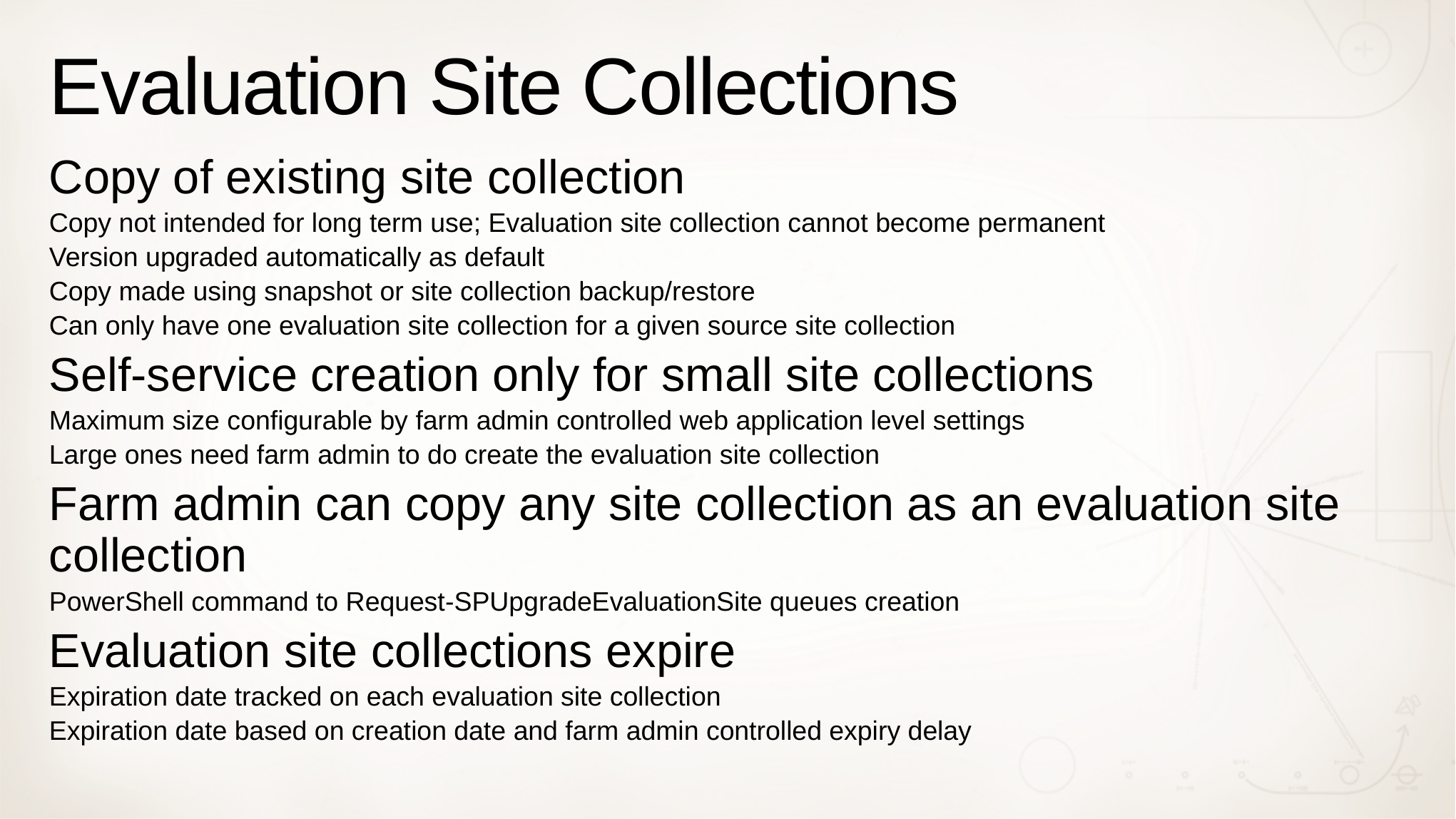

# Evaluation Site Collections
Copy of existing site collection
Copy not intended for long term use; Evaluation site collection cannot become permanent
Version upgraded automatically as default
Copy made using snapshot or site collection backup/restore
Can only have one evaluation site collection for a given source site collection
Self-service creation only for small site collections
Maximum size configurable by farm admin controlled web application level settings
Large ones need farm admin to do create the evaluation site collection
Farm admin can copy any site collection as an evaluation site collection
PowerShell command to Request-SPUpgradeEvaluationSite queues creation
Evaluation site collections expire
Expiration date tracked on each evaluation site collection
Expiration date based on creation date and farm admin controlled expiry delay